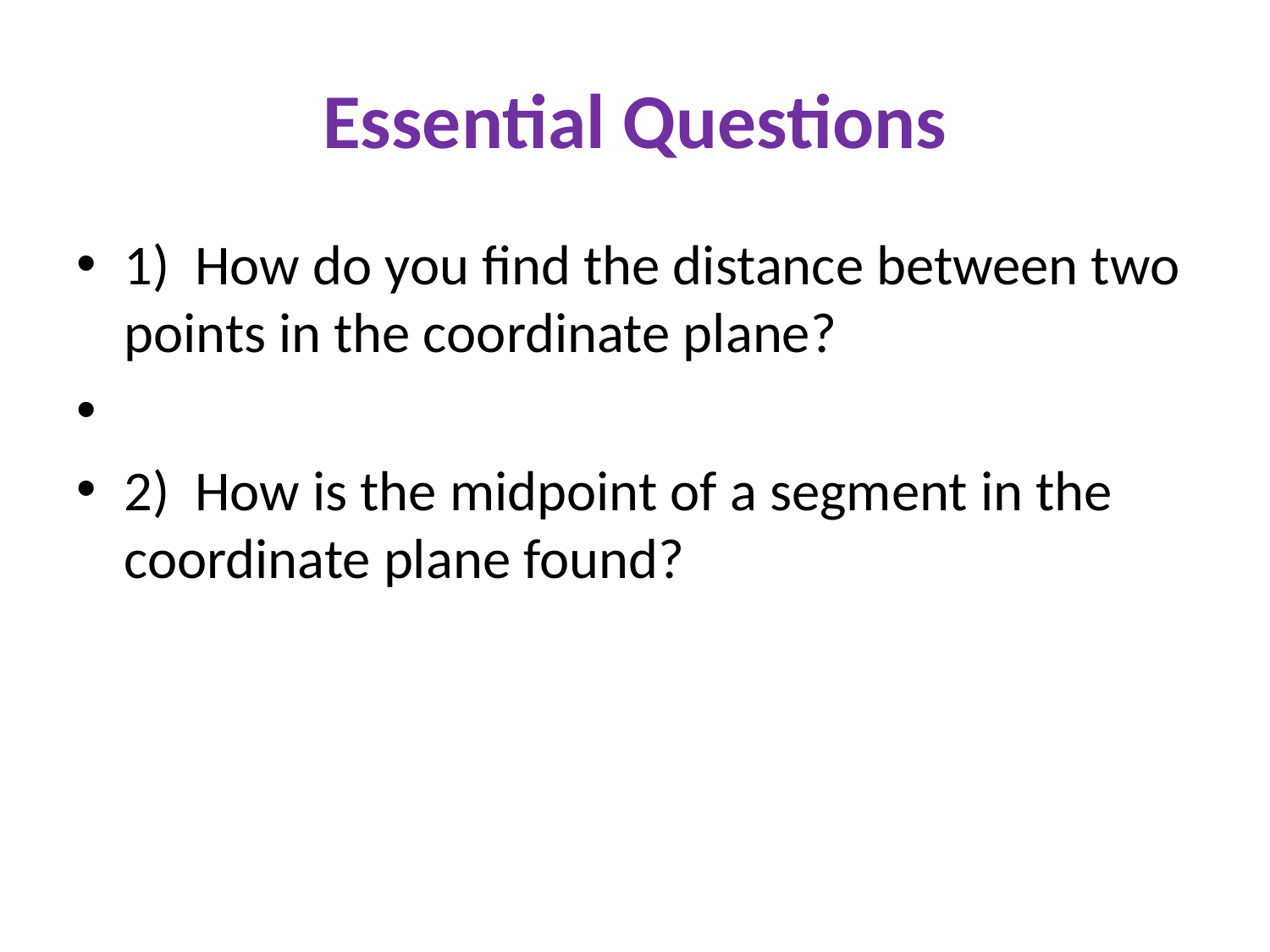

# Essential Questions
1)  How do you find the distance between two points in the coordinate plane?

2)  How is the midpoint of a segment in the coordinate plane found?